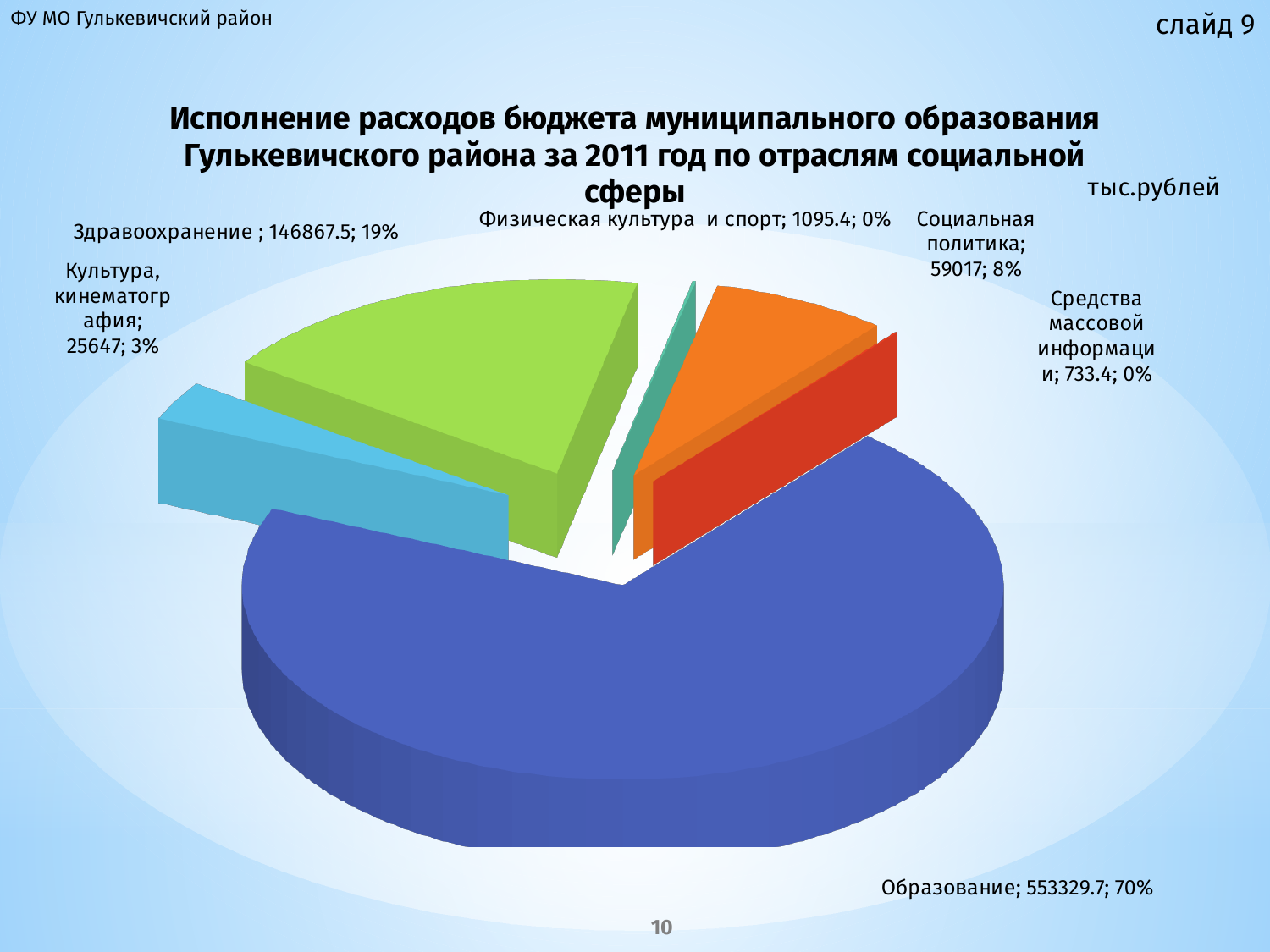

слайд 9
ФУ МО Гулькевичский район

[unsupported chart]

10